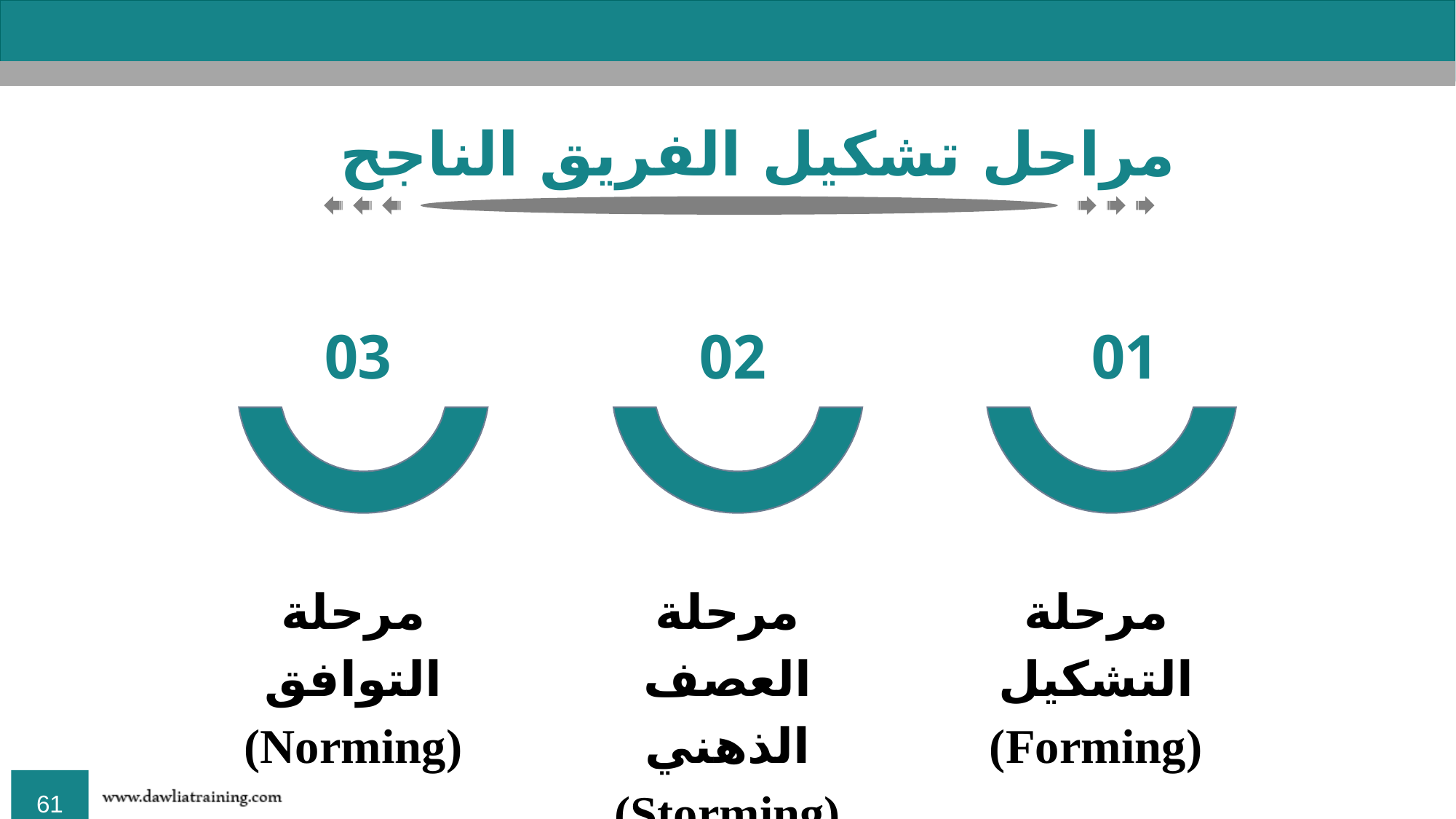

مراحل تشكيل الفريق الناجح

03

مرحلة التوافق (Norming)
02

مرحلة العصف الذهني (Storming)
01

مرحلة التشكيل (Forming)